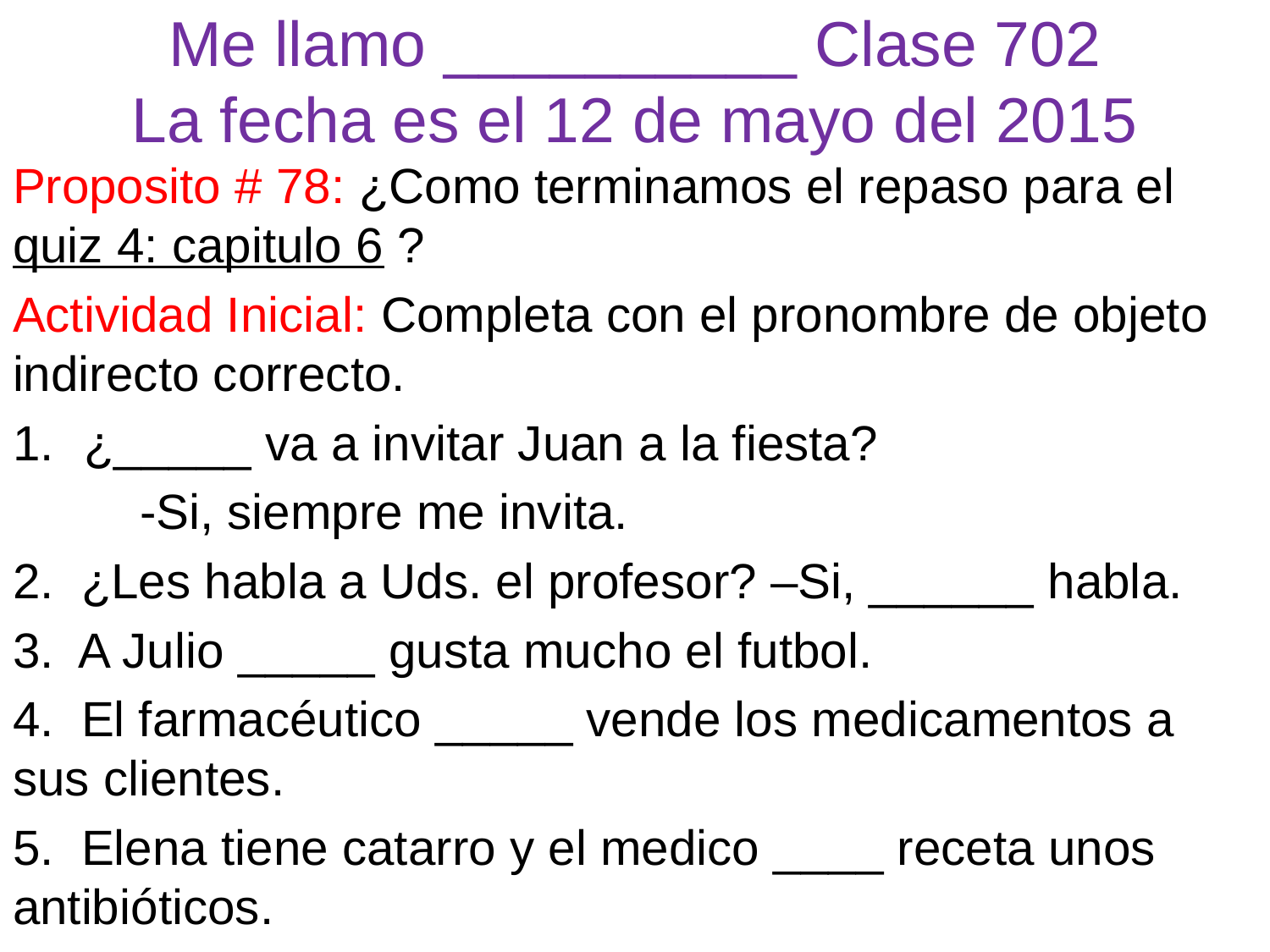

# Me llamo __________ Clase 702 La fecha es el 12 de mayo del 2015
Proposito # 78: ¿Como terminamos el repaso para el quiz 4: capitulo 6 ?
Actividad Inicial: Completa con el pronombre de objeto indirecto correcto.
¿_____ va a invitar Juan a la fiesta?
	-Si, siempre me invita.
2.  ¿Les habla a Uds. el profesor? –Si, ______ habla.
3.  A Julio _____ gusta mucho el futbol.
4.  El farmacéutico _____ vende los medicamentos a sus clientes.
5.  Elena tiene catarro y el medico ____ receta unos antibióticos.